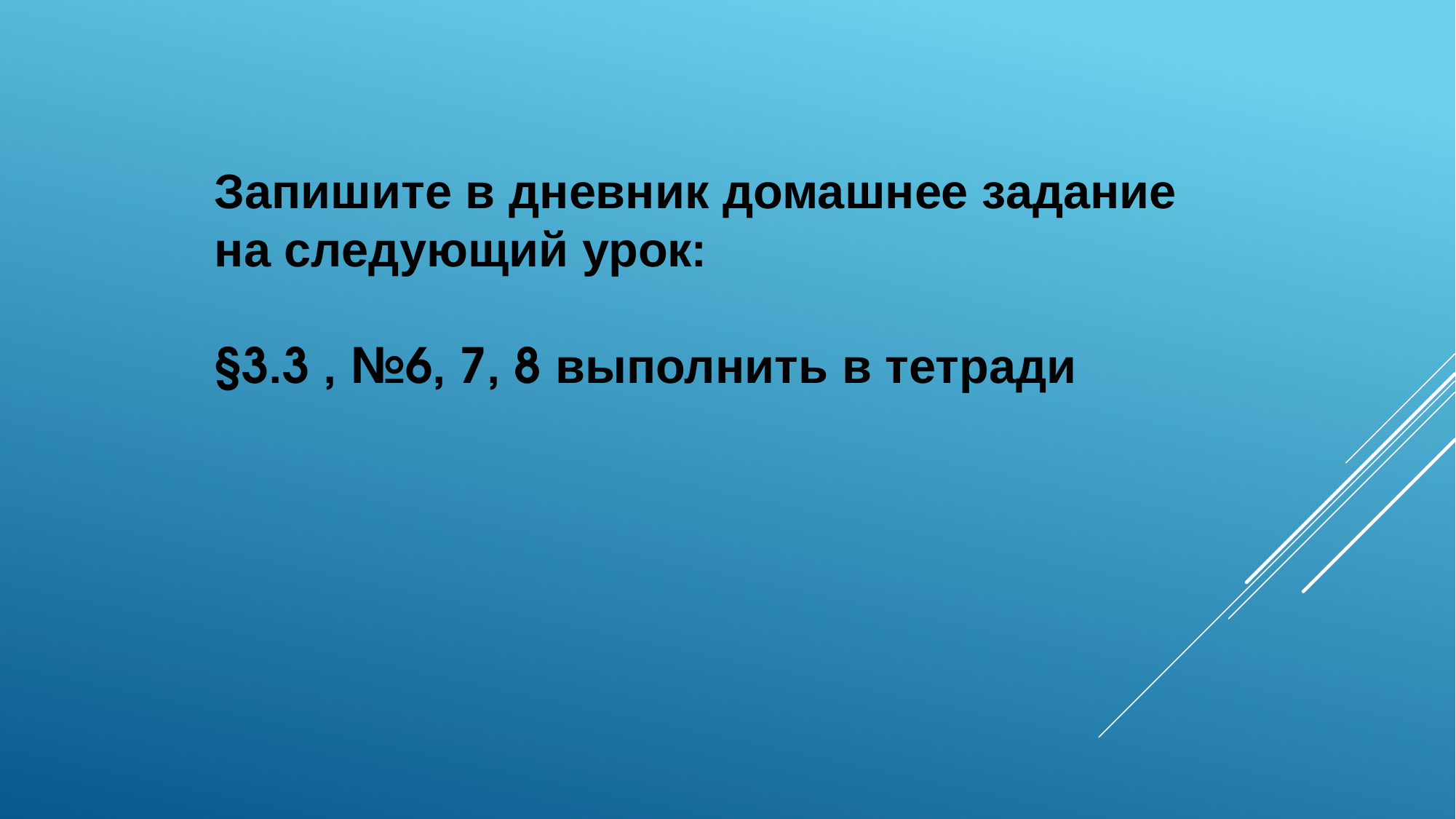

Запишите в дневник домашнее задание на следующий урок:

§3.3 , №6, 7, 8 выполнить в тетради